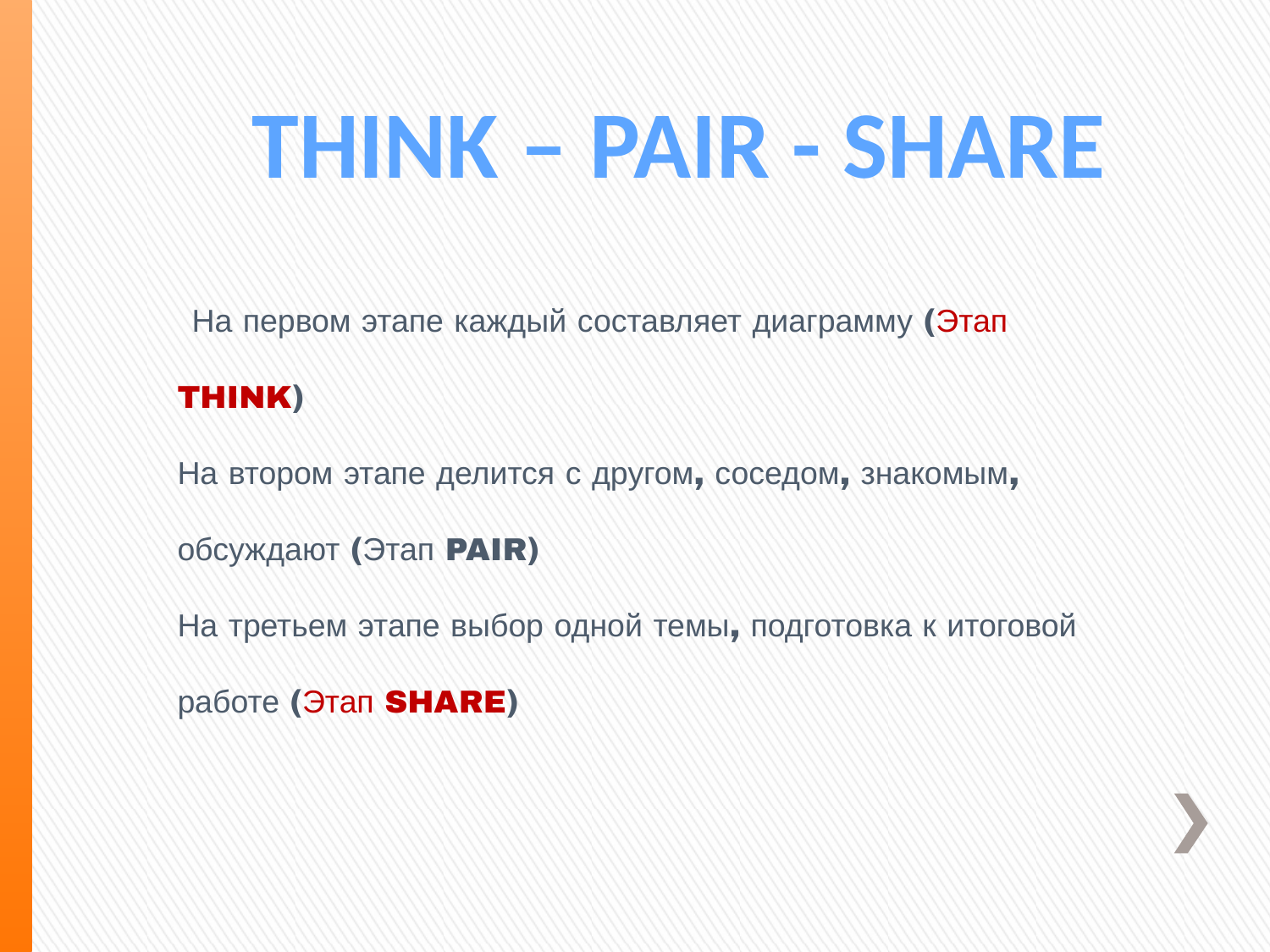

Think – pair - share
  На первом этапе каждый составляет диаграмму (Этап THINK)
На втором этапе делится с другом, соседом, знакомым, обсуждают (Этап PAIR)
На третьем этапе выбор одной темы, подготовка к итоговой работе (Этап SHARE)